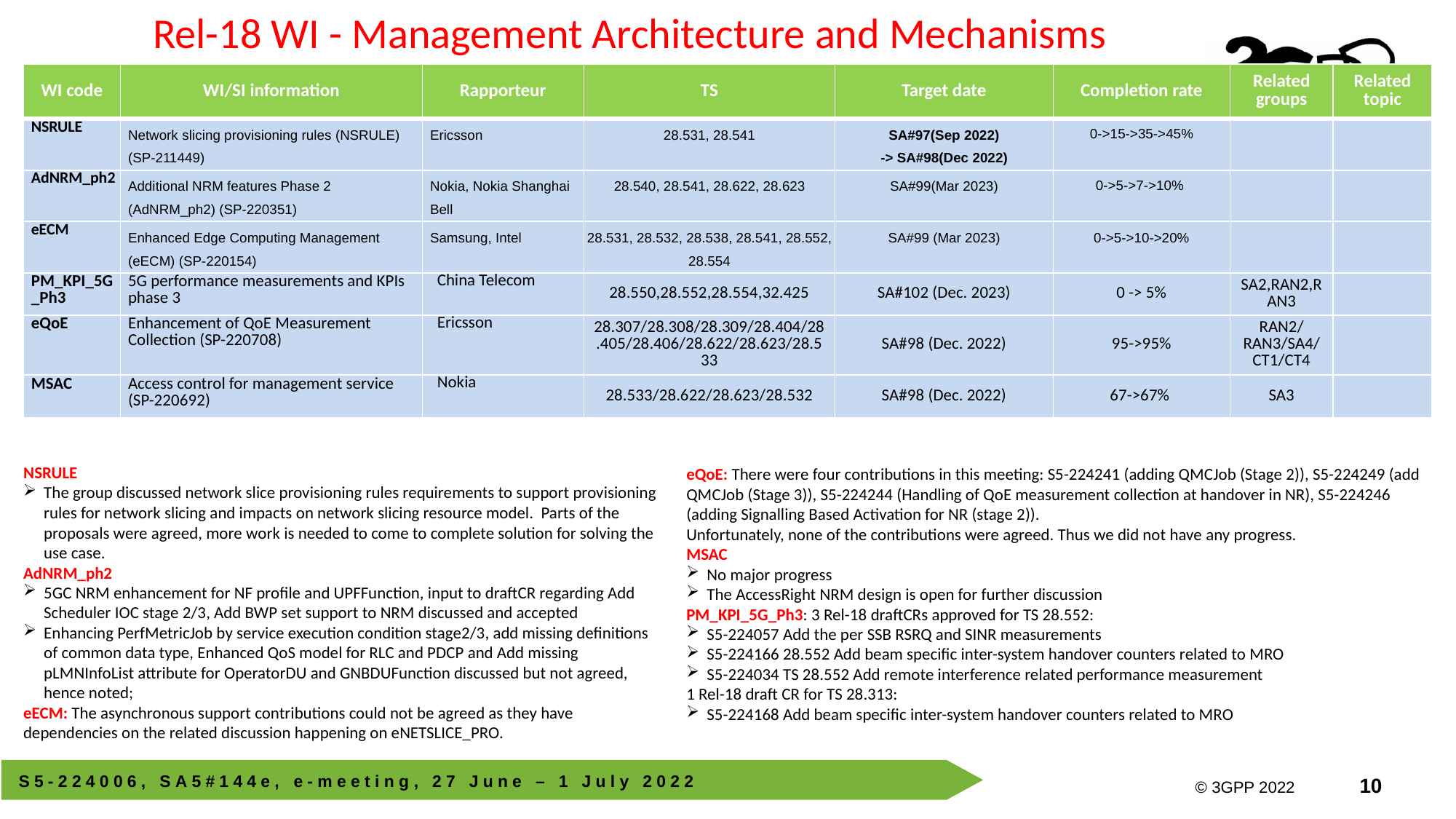

Rel-18 WI - Management Architecture and Mechanisms
| WI code | WI/SI information | Rapporteur | TS | Target date | Completion rate | Related groups | Related topic |
| --- | --- | --- | --- | --- | --- | --- | --- |
| NSRULE | Network slicing provisioning rules (NSRULE) (SP-211449) | Ericsson | 28.531, 28.541 | SA#97(Sep 2022) -> SA#98(Dec 2022) | 0->15->35->45% |  |  |
| AdNRM\_ph2 | Additional NRM features Phase 2 (AdNRM\_ph2) (SP-220351) | Nokia, Nokia Shanghai Bell | 28.540, 28.541, 28.622, 28.623 | SA#99(Mar 2023) | 0->5->7->10% |  |  |
| eECM | Enhanced Edge Computing Management (eECM) (SP-220154) | Samsung, Intel | 28.531, 28.532, 28.538, 28.541, 28.552, 28.554 | SA#99 (Mar 2023) | 0->5->10->20% |  |  |
| PM\_KPI\_5G\_Ph3 | 5G performance measurements and KPIs phase 3 | China Telecom | 28.550,28.552,28.554,32.425 | SA#102 (Dec. 2023) | 0 -> 5% | SA2,RAN2,RAN3 |  |
| eQoE | Enhancement of QoE Measurement Collection (SP-220708) | Ericsson | 28.307/28.308/28.309/28.404/28.405/28.406/28.622/28.623/28.533 | SA#98 (Dec. 2022) | 95->95% | RAN2/RAN3/SA4/CT1/CT4 |  |
| MSAC | Access control for management service (SP-220692) | Nokia | 28.533/28.622/28.623/28.532 | SA#98 (Dec. 2022) | 67->67% | SA3 |  |
Working Progress
NSRULE
The group discussed network slice provisioning rules requirements to support provisioning rules for network slicing and impacts on network slicing resource model.  Parts of the proposals were agreed, more work is needed to come to complete solution for solving the use case.
AdNRM_ph2
5GC NRM enhancement for NF profile and UPFFunction, input to draftCR regarding Add Scheduler IOC stage 2/3, Add BWP set support to NRM discussed and accepted
Enhancing PerfMetricJob by service execution condition stage2/3, add missing definitions of common data type, Enhanced QoS model for RLC and PDCP and Add missing pLMNInfoList attribute for OperatorDU and GNBDUFunction discussed but not agreed, hence noted;
eECM: The asynchronous support contributions could not be agreed as they have dependencies on the related discussion happening on eNETSLICE_PRO.
eQoE: There were four contributions in this meeting: S5-224241 (adding QMCJob (Stage 2)), S5-224249 (add QMCJob (Stage 3)), S5-224244 (Handling of QoE measurement collection at handover in NR), S5-224246 (adding Signalling Based Activation for NR (stage 2)).
Unfortunately, none of the contributions were agreed. Thus we did not have any progress.
MSAC
No major progress
The AccessRight NRM design is open for further discussion
PM_KPI_5G_Ph3: 3 Rel-18 draftCRs approved for TS 28.552:
S5-224057 Add the per SSB RSRQ and SINR measurements
S5-224166 28.552 Add beam specific inter-system handover counters related to MRO
S5-224034 TS 28.552 Add remote interference related performance measurement
1 Rel-18 draft CR for TS 28.313:
S5-224168 Add beam specific inter-system handover counters related to MRO